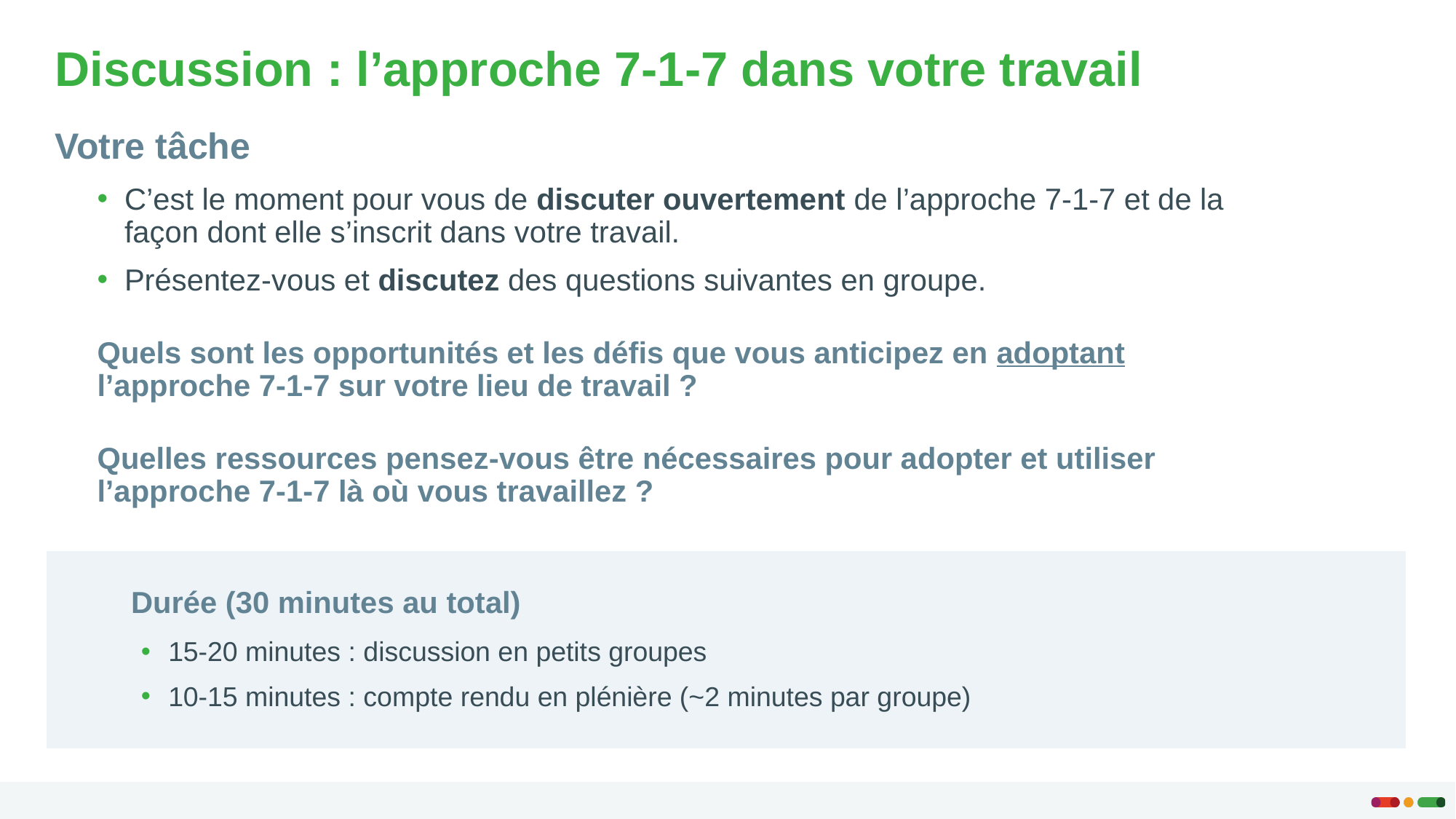

# Discussion : l’approche 7-1-7 dans votre travail
Votre tâche
C’est le moment pour vous de discuter ouvertement de l’approche 7-1-7 et de la façon dont elle s’inscrit dans votre travail.
Présentez-vous et discutez des questions suivantes en groupe.

Quels sont les opportunités et les défis que vous anticipez en adoptant l’approche 7-1-7 sur votre lieu de travail ?

Quelles ressources pensez-vous être nécessaires pour adopter et utiliser l’approche 7-1-7 là où vous travaillez ?

Durée (30 minutes au total)
15-20 minutes : discussion en petits groupes
10-15 minutes : compte rendu en plénière (~2 minutes par groupe)